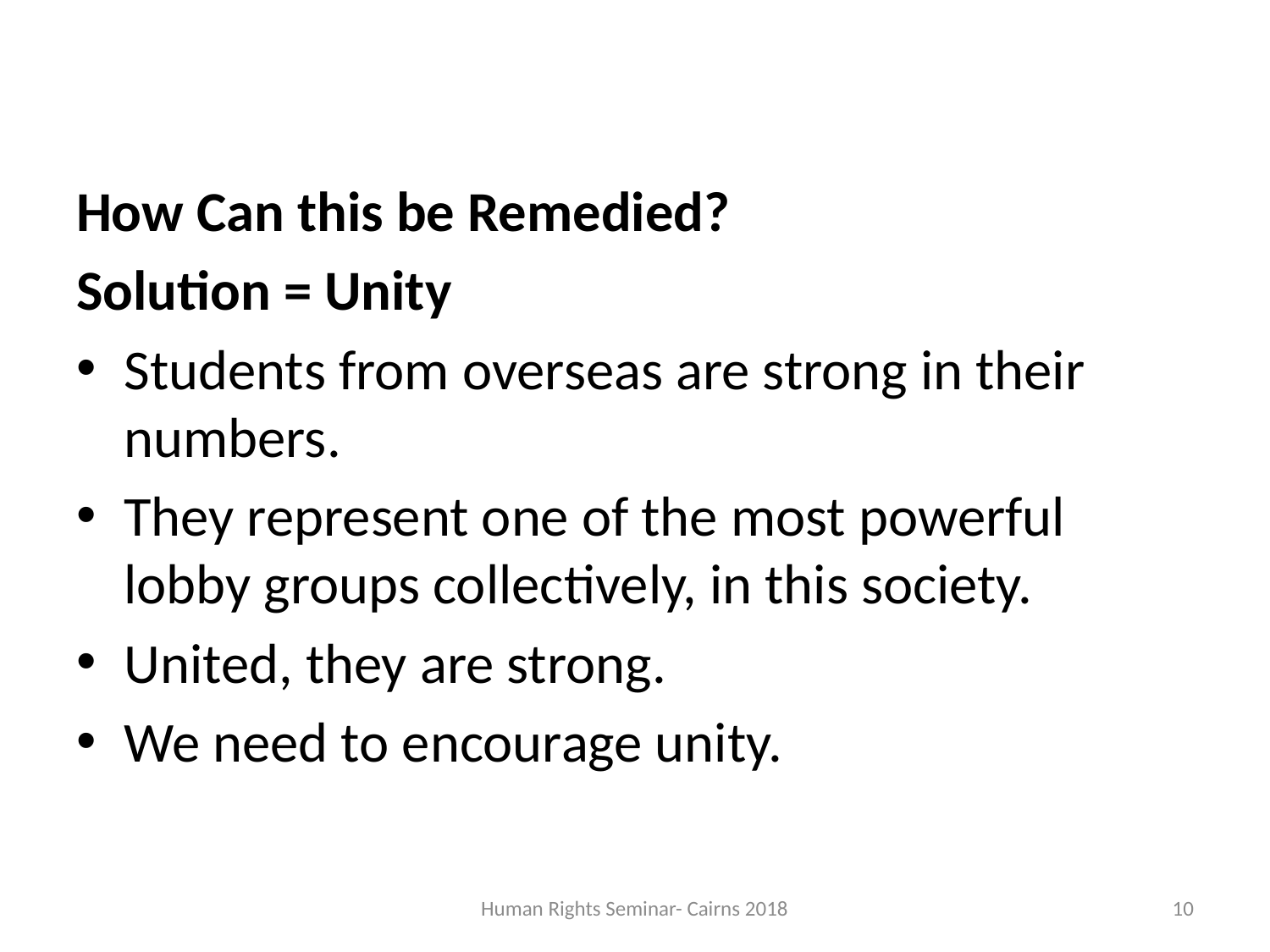

How Can this be Remedied?
Solution = Unity
Students from overseas are strong in their numbers.
They represent one of the most powerful lobby groups collectively, in this society.
United, they are strong.
We need to encourage unity.

Human Rights Seminar- Cairns 2018
10